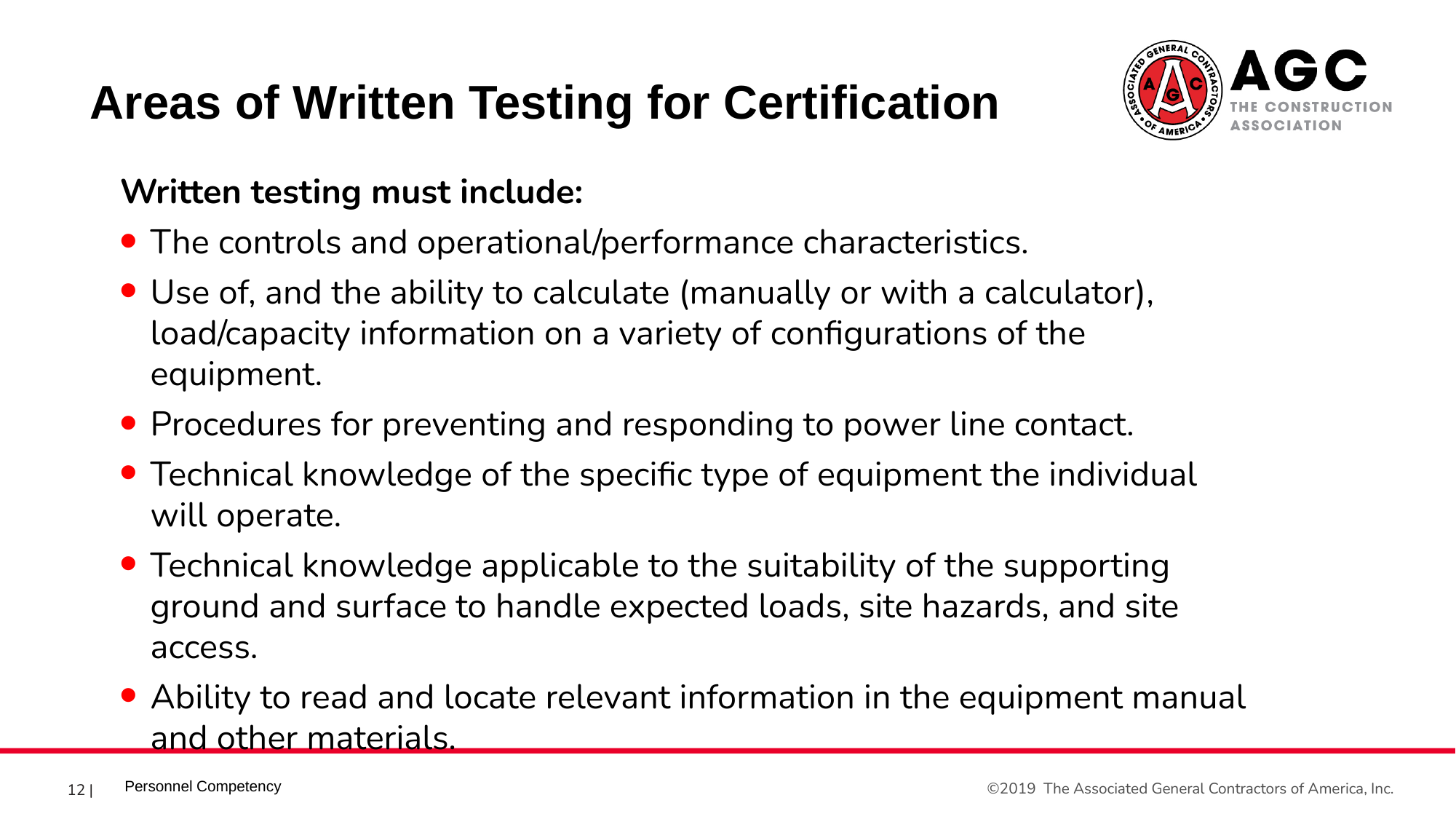

Areas of Written Testing for Certification
Written testing must include:
The controls and operational/performance characteristics.
Use of, and the ability to calculate (manually or with a calculator), load/capacity information on a variety of configurations of the equipment.
Procedures for preventing and responding to power line contact.
Technical knowledge of the specific type of equipment the individual will operate.
Technical knowledge applicable to the suitability of the supporting ground and surface to handle expected loads, site hazards, and site access.
Ability to read and locate relevant information in the equipment manual and other materials.
Personnel Competency